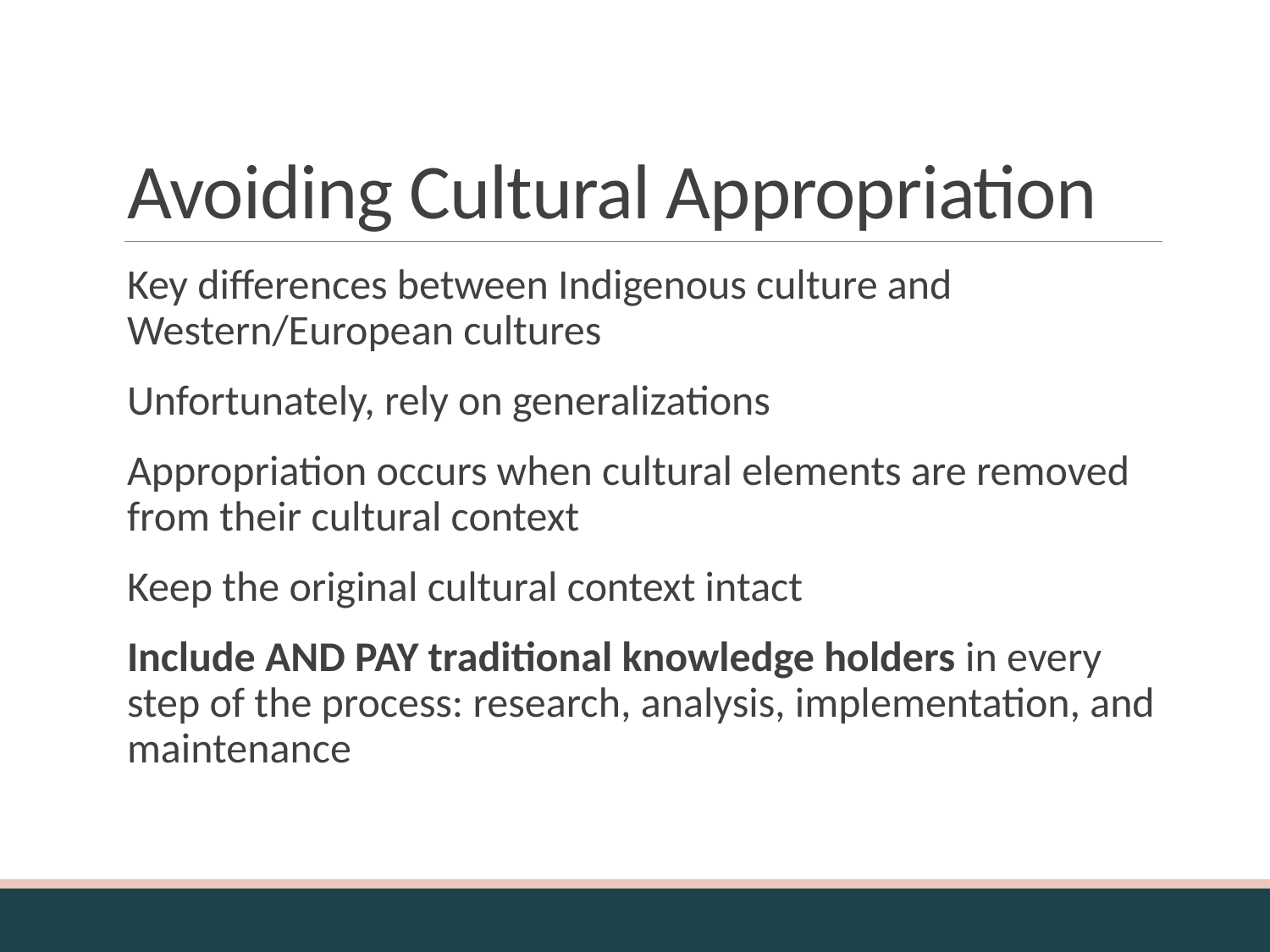

# Avoiding Cultural Appropriation
Key differences between Indigenous culture and Western/European cultures
Unfortunately, rely on generalizations
Appropriation occurs when cultural elements are removed from their cultural context
Keep the original cultural context intact
Include AND PAY traditional knowledge holders in every step of the process: research, analysis, implementation, and maintenance